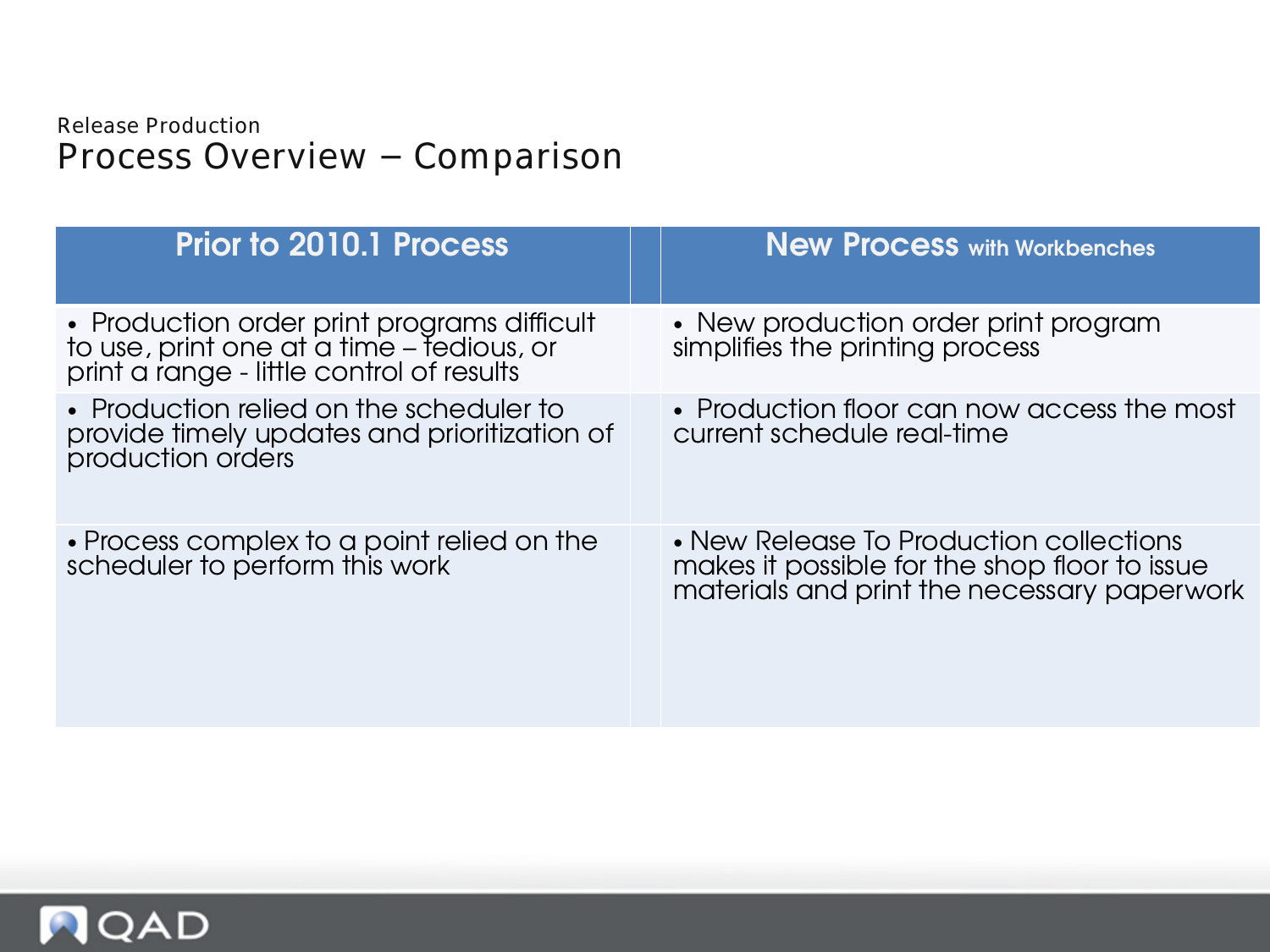

Release Production
Process Overview – Comparison
| Prior to 2010.1 Process |  | New Process with Workbenches |
| --- | --- | --- |
| Production order print programs difficult to use, print one at a time – tedious, or print a range - little control of results |  | New production order print program simplifies the printing process |
| Production relied on the scheduler to provide timely updates and prioritization of production orders |  | Production floor can now access the most current schedule real-time |
| Process complex to a point relied on the scheduler to perform this work |  | New Release To Production collections makes it possible for the shop floor to issue materials and print the necessary paperwork |